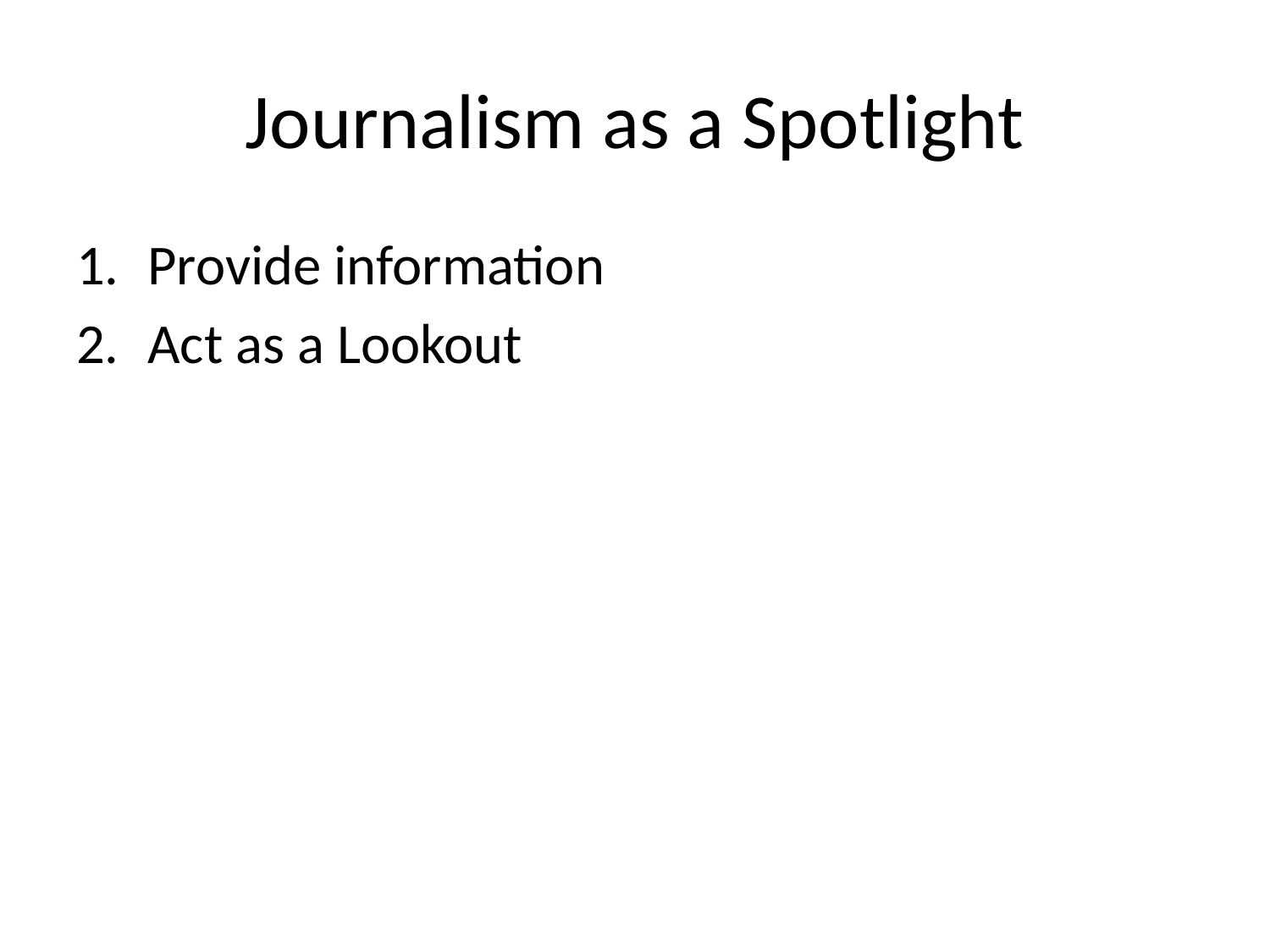

# Journalism as a Spotlight
Provide information
Act as a Lookout